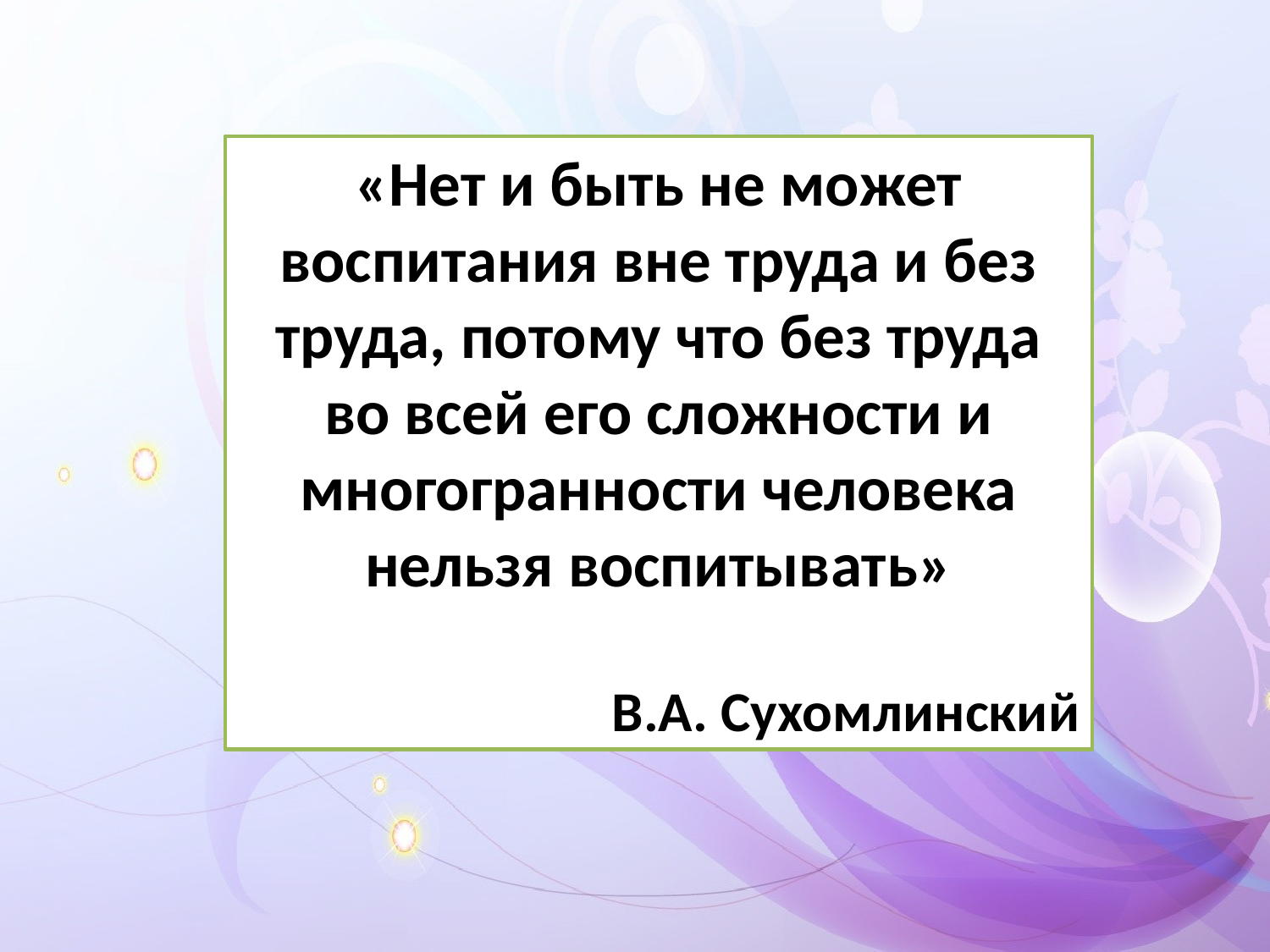

«Нет и быть не может воспитания вне труда и без труда, потому что без труда во всей его сложности и многогранности человека нельзя воспитывать»

В.А. Сухомлинский